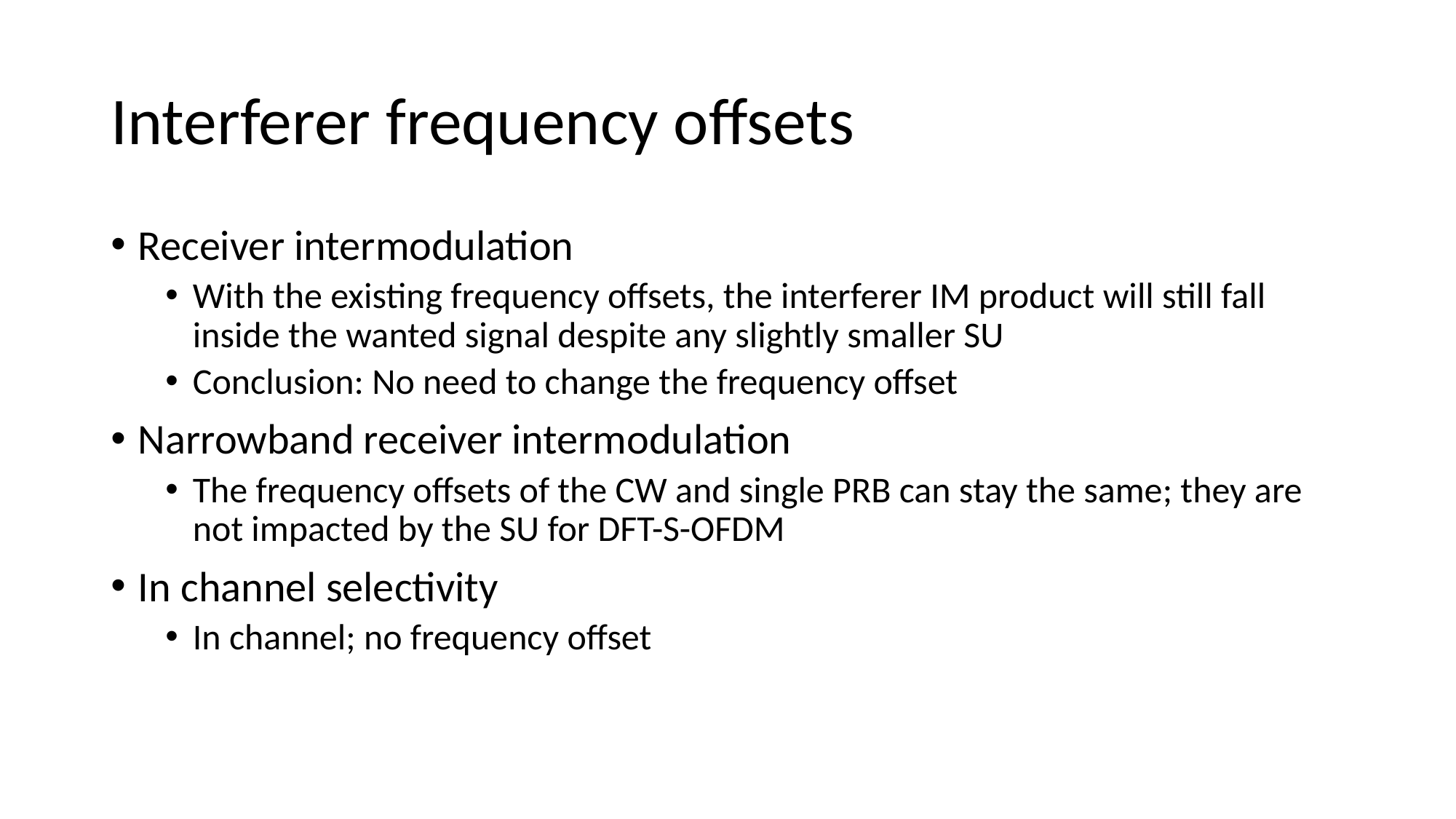

# Interferer frequency offsets
Receiver intermodulation
With the existing frequency offsets, the interferer IM product will still fall inside the wanted signal despite any slightly smaller SU
Conclusion: No need to change the frequency offset
Narrowband receiver intermodulation
The frequency offsets of the CW and single PRB can stay the same; they are not impacted by the SU for DFT-S-OFDM
In channel selectivity
In channel; no frequency offset